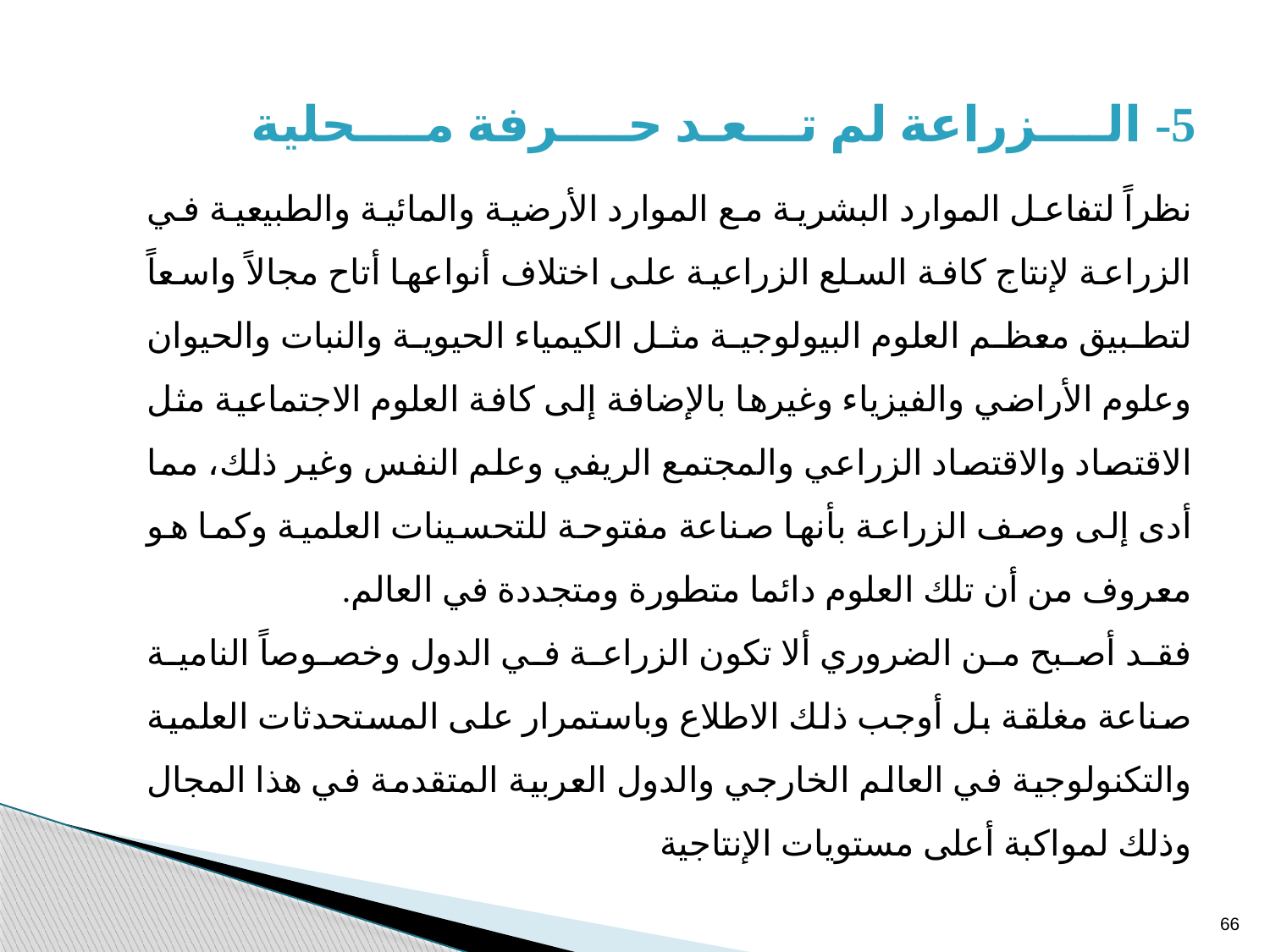

5- الــــزراعة لم تـــعـد حــــرفة مــــحلية
نظراً لتفاعل الموارد البشرية مع الموارد الأرضية والمائية والطبيعية في الزراعة لإنتاج كافة السلع الزراعية على اختلاف أنواعها أتاح مجالاً واسعاً لتطبيق معظم العلوم البيولوجية مثل الكيمياء الحيوية والنبات والحيوان وعلوم الأراضي والفيزياء وغيرها بالإضافة إلى كافة العلوم الاجتماعية مثل الاقتصاد والاقتصاد الزراعي والمجتمع الريفي وعلم النفس وغير ذلك، مما أدى إلى وصف الزراعة بأنها صناعة مفتوحة للتحسينات العلمية وكما هو معروف من أن تلك العلوم دائما متطورة ومتجددة في العالم.
فقد أصبح من الضروري ألا تكون الزراعة في الدول وخصوصاً النامية صناعة مغلقة بل أوجب ذلك الاطلاع وباستمرار على المستحدثات العلمية والتكنولوجية في العالم الخارجي والدول العربية المتقدمة في هذا المجال وذلك لمواكبة أعلى مستويات الإنتاجية

66